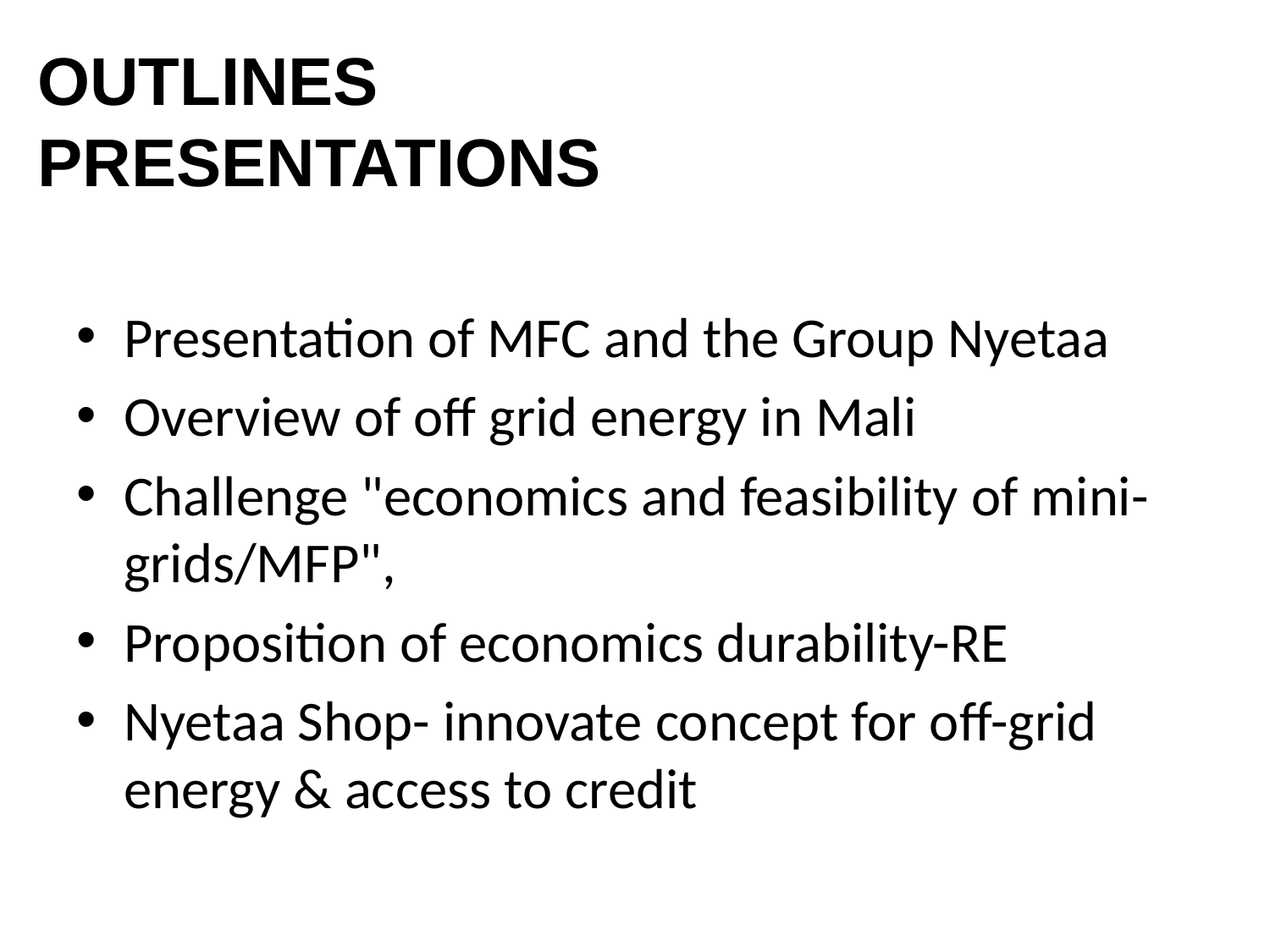

OUTLINES PRESENTATIONS
Presentation of MFC and the Group Nyetaa
Overview of off grid energy in Mali
Challenge "economics and feasibility of mini-grids/MFP",
Proposition of economics durability-RE
Nyetaa Shop- innovate concept for off-grid energy & access to credit